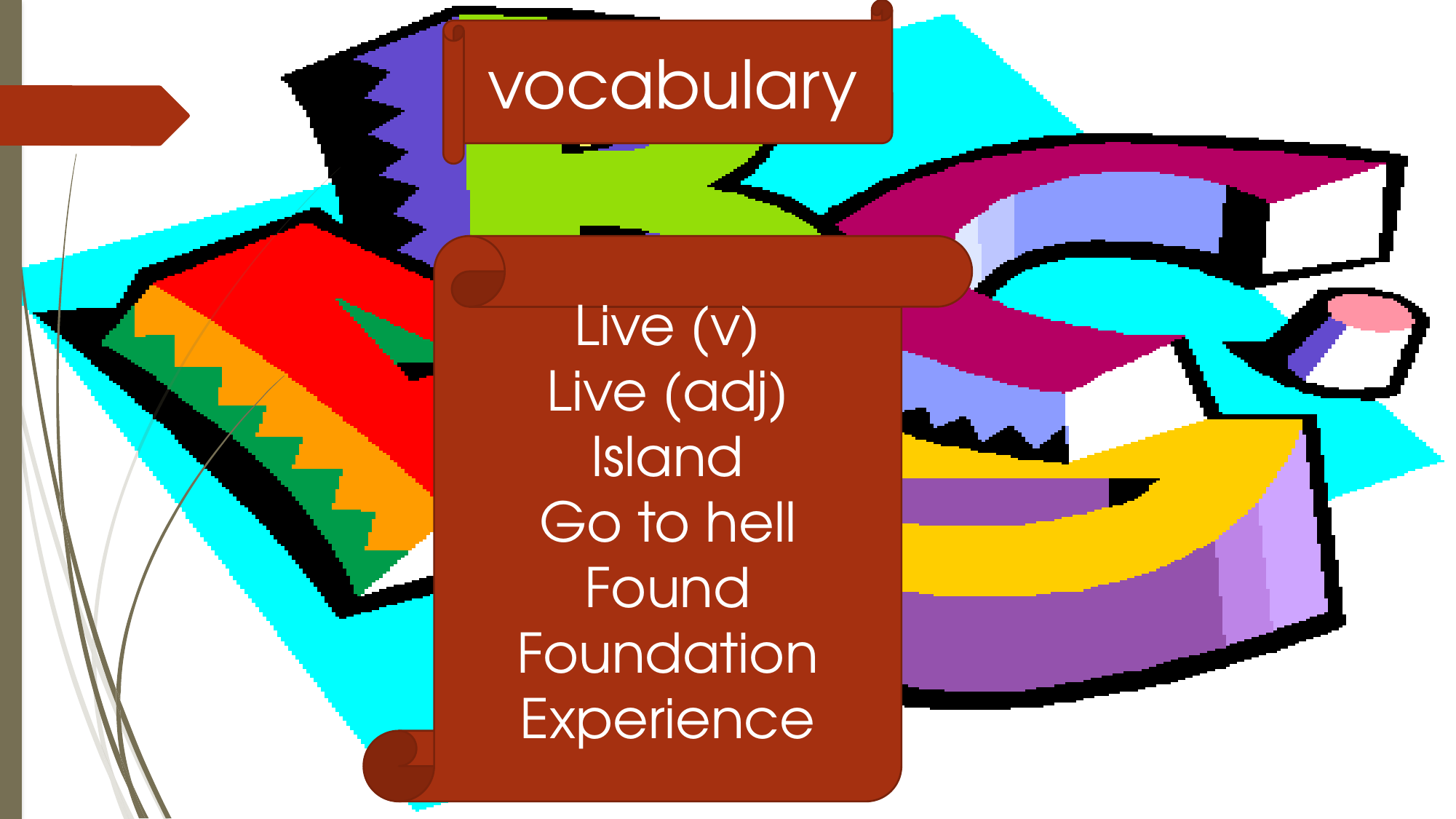

vocabulary
Live (v)
Live (adj)
Island
Go to hell
Found
Foundation
Experience